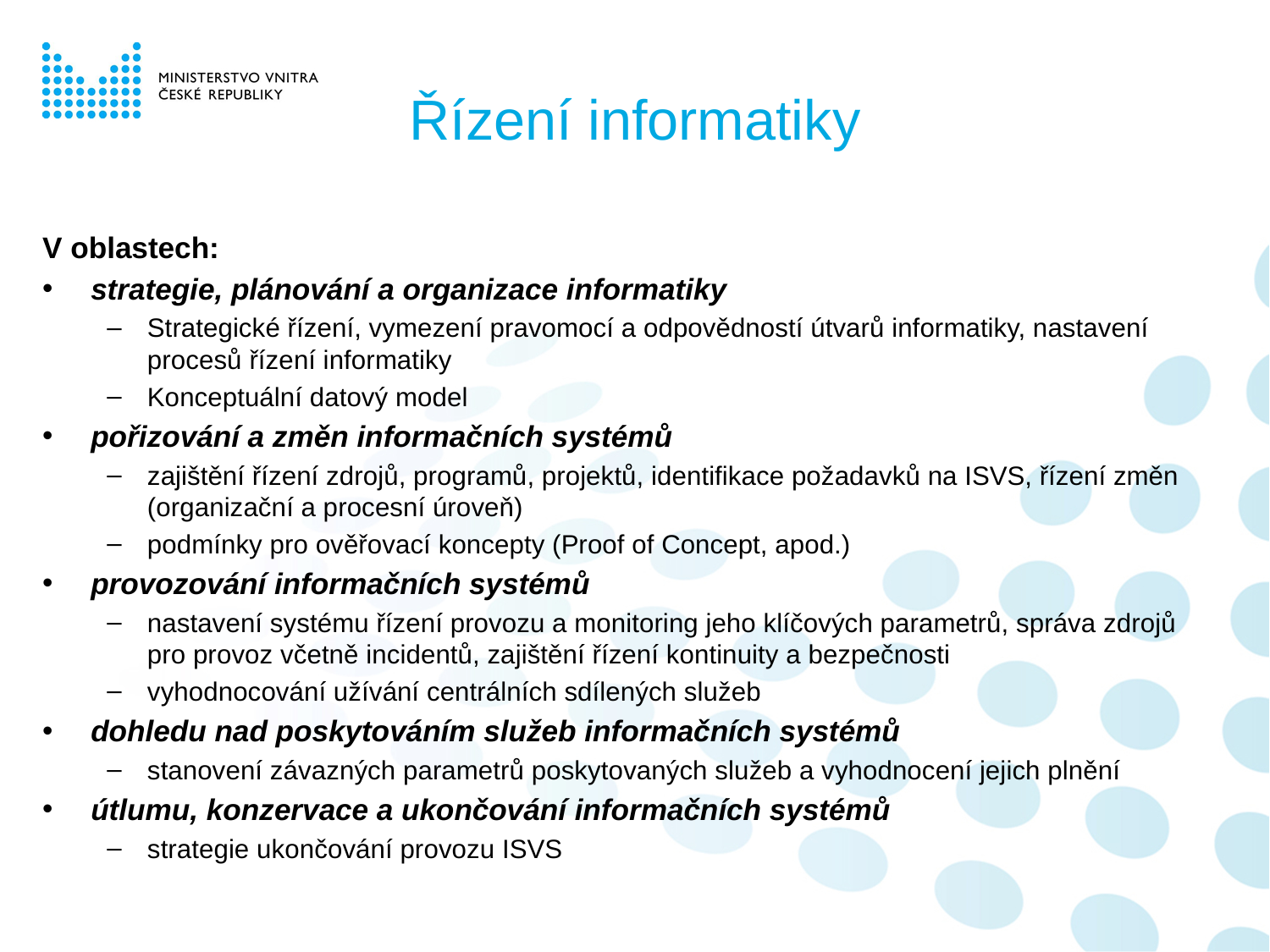

# Řízení informatiky
V oblastech:
strategie, plánování a organizace informatiky
Strategické řízení, vymezení pravomocí a odpovědností útvarů informatiky, nastavení procesů řízení informatiky
Konceptuální datový model
pořizování a změn informačních systémů
zajištění řízení zdrojů, programů, projektů, identifikace požadavků na ISVS, řízení změn (organizační a procesní úroveň)
podmínky pro ověřovací koncepty (Proof of Concept, apod.)
provozování informačních systémů
nastavení systému řízení provozu a monitoring jeho klíčových parametrů, správa zdrojů pro provoz včetně incidentů, zajištění řízení kontinuity a bezpečnosti
vyhodnocování užívání centrálních sdílených služeb
dohledu nad poskytováním služeb informačních systémů
stanovení závazných parametrů poskytovaných služeb a vyhodnocení jejich plnění
útlumu, konzervace a ukončování informačních systémů
strategie ukončování provozu ISVS